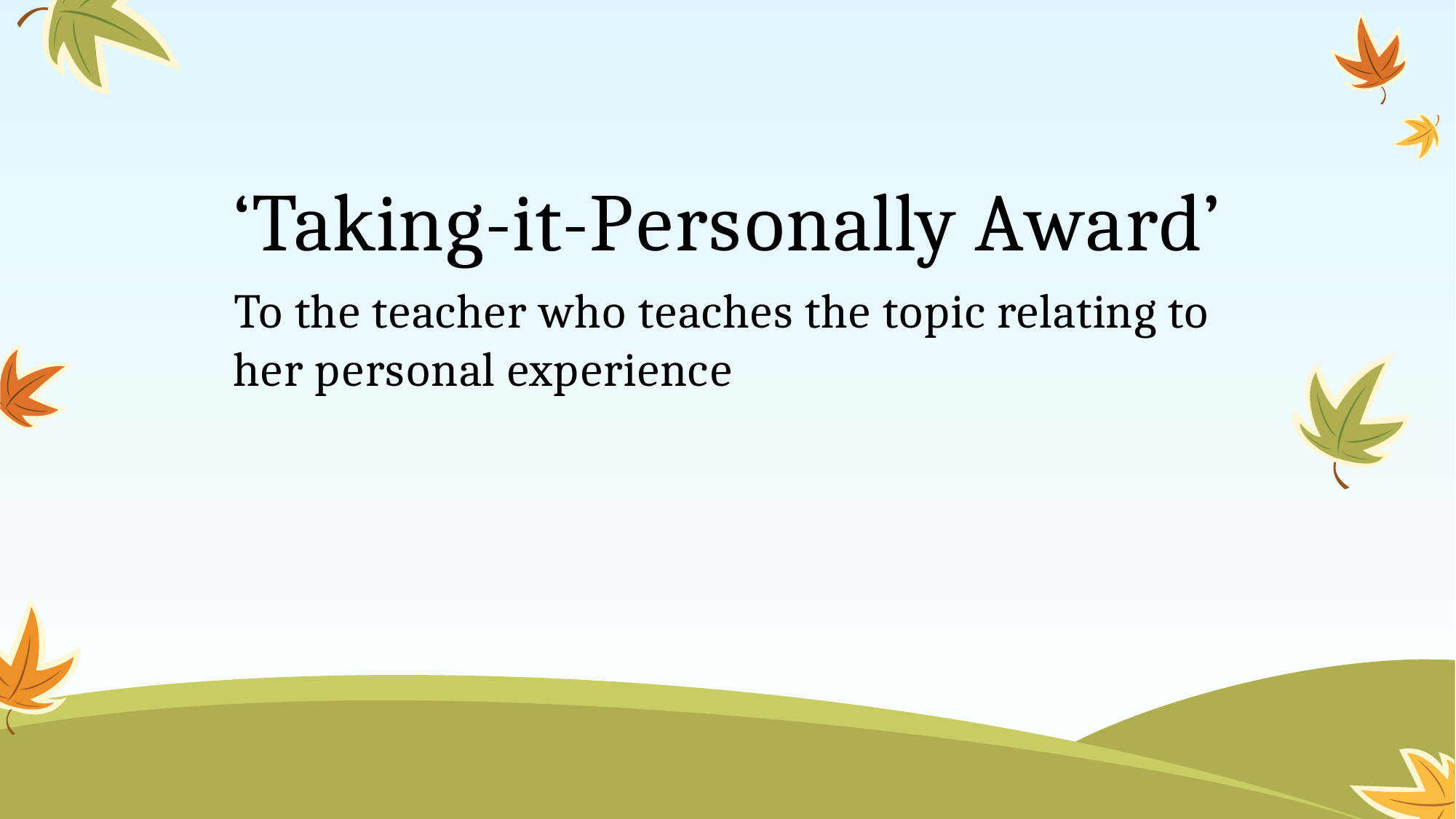

# ‘Taking-it-Personally Award’
To the teacher who teaches the topic relating to her personal experience